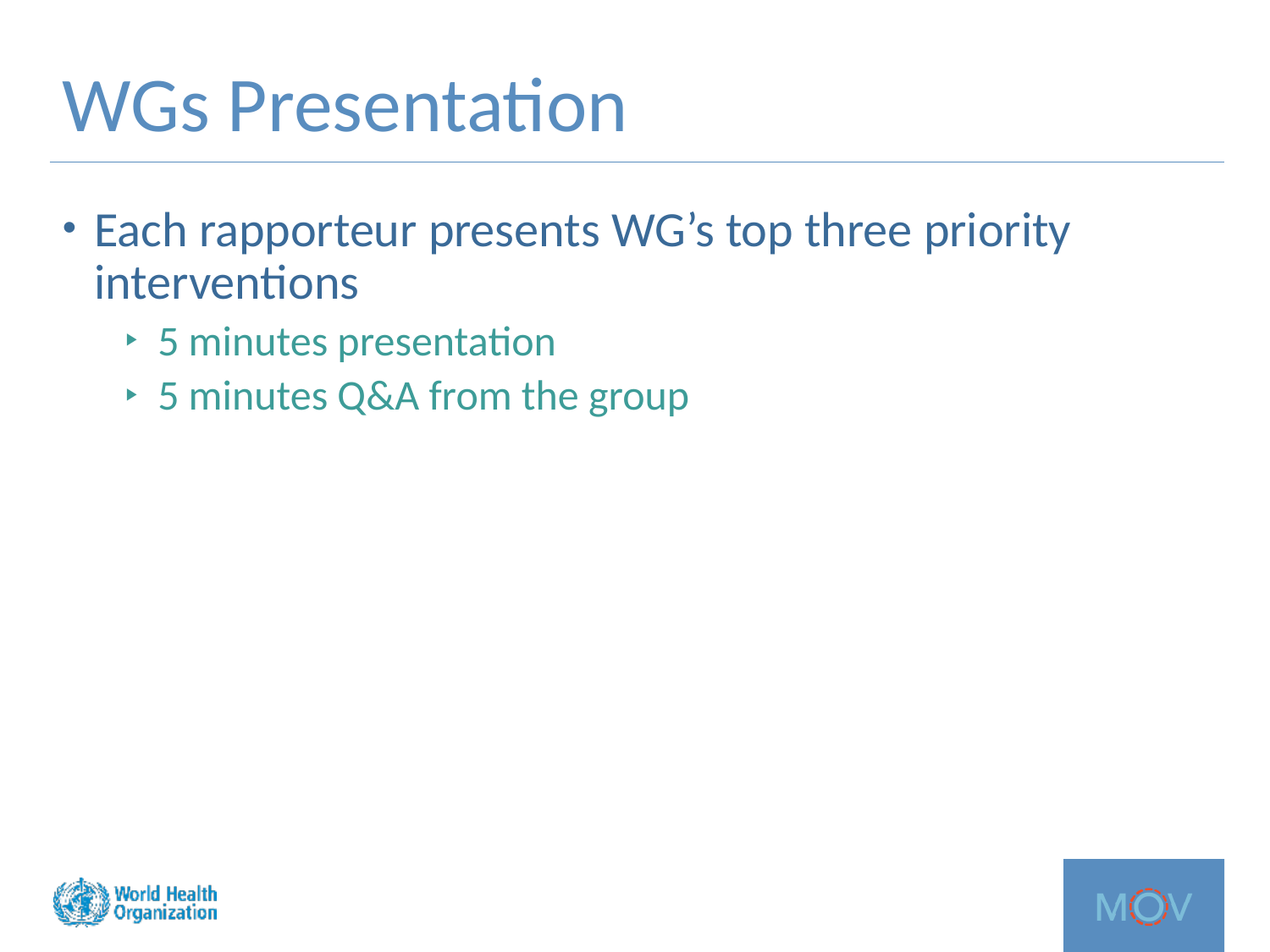

# WGs Presentation
Each rapporteur presents WG’s top three priority interventions
5 minutes presentation
5 minutes Q&A from the group